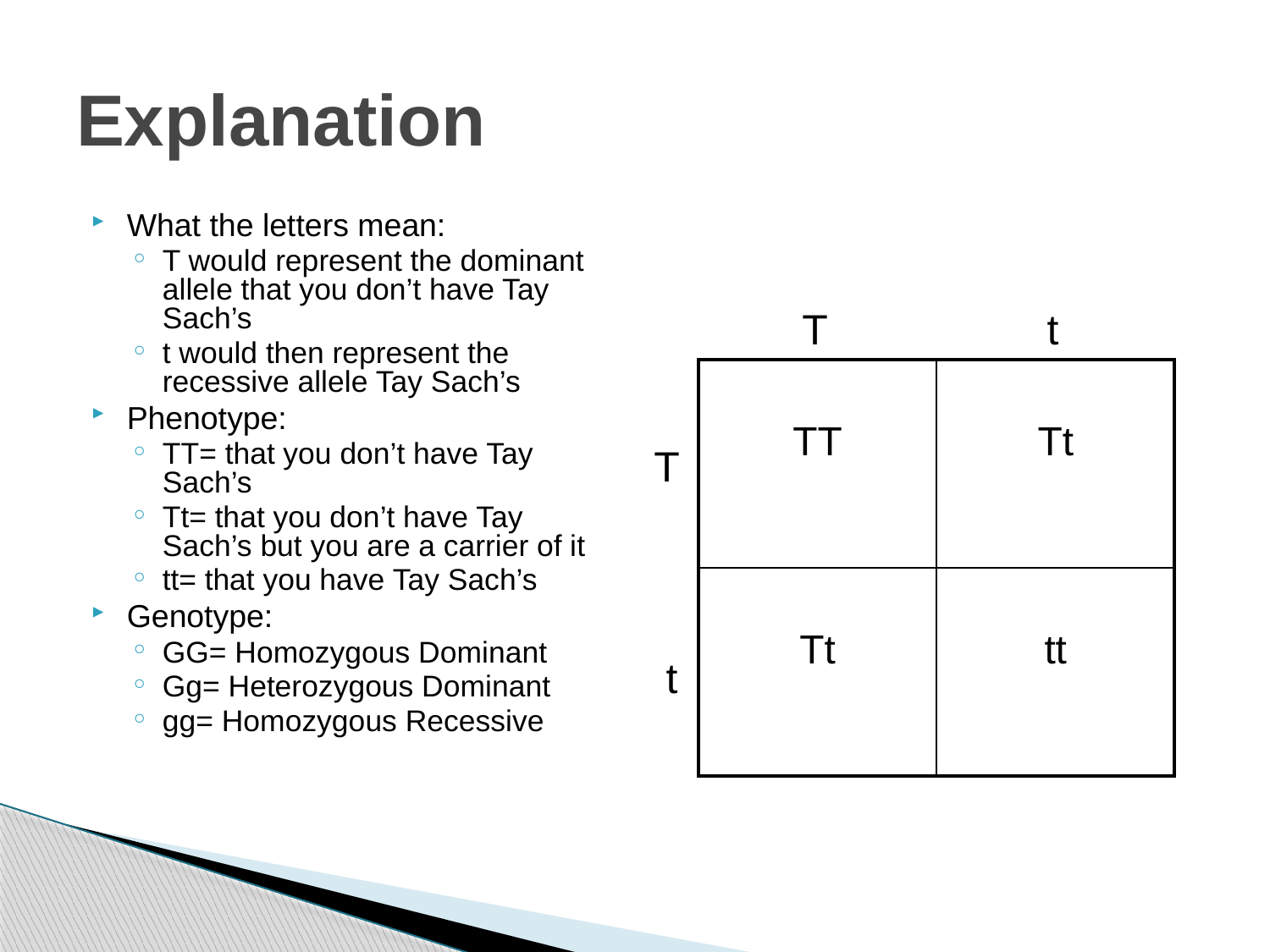

# Explanation
What the letters mean:
T would represent the dominant allele that you don’t have Tay Sach’s
t would then represent the recessive allele Tay Sach’s
Phenotype:
TT= that you don’t have Tay Sach’s
Tt= that you don’t have Tay Sach’s but you are a carrier of it
tt= that you have Tay Sach’s
Genotype:
GG= Homozygous Dominant
Gg= Heterozygous Dominant
gg= Homozygous Recessive
T
t
| TT | Tt |
| --- | --- |
| Tt | tt |
T
t